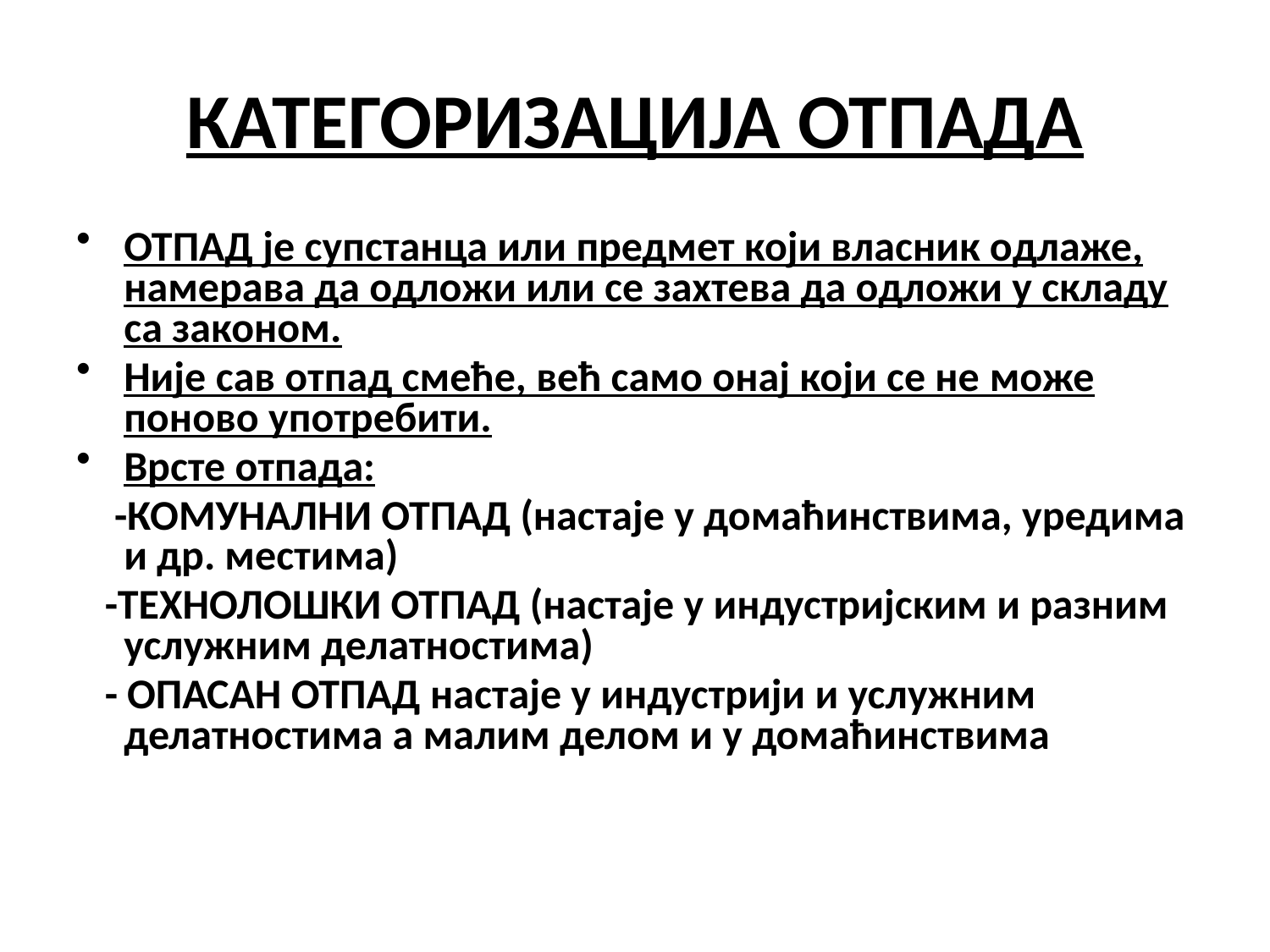

КАТЕГОРИЗАЦИЈА ОТПАДА
ОТПАД је супстанца или предмет који власник одлаже, намерава да одложи или се захтева да одложи у складу са законом.
Није сав отпад смеће, већ само онај који се не може поново употребити.
Врсте отпада:
    -КОМУНАЛНИ ОТПАД (настаје у домаћинствима, уредима и др. местима)
   -ТЕХНОЛОШКИ ОТПАД (настаје у индустријским и разним услужним делатностима)
   - ОПАСАН ОТПАД настаје у индустрији и услужним делатностима а малим делом и у домаћинствима